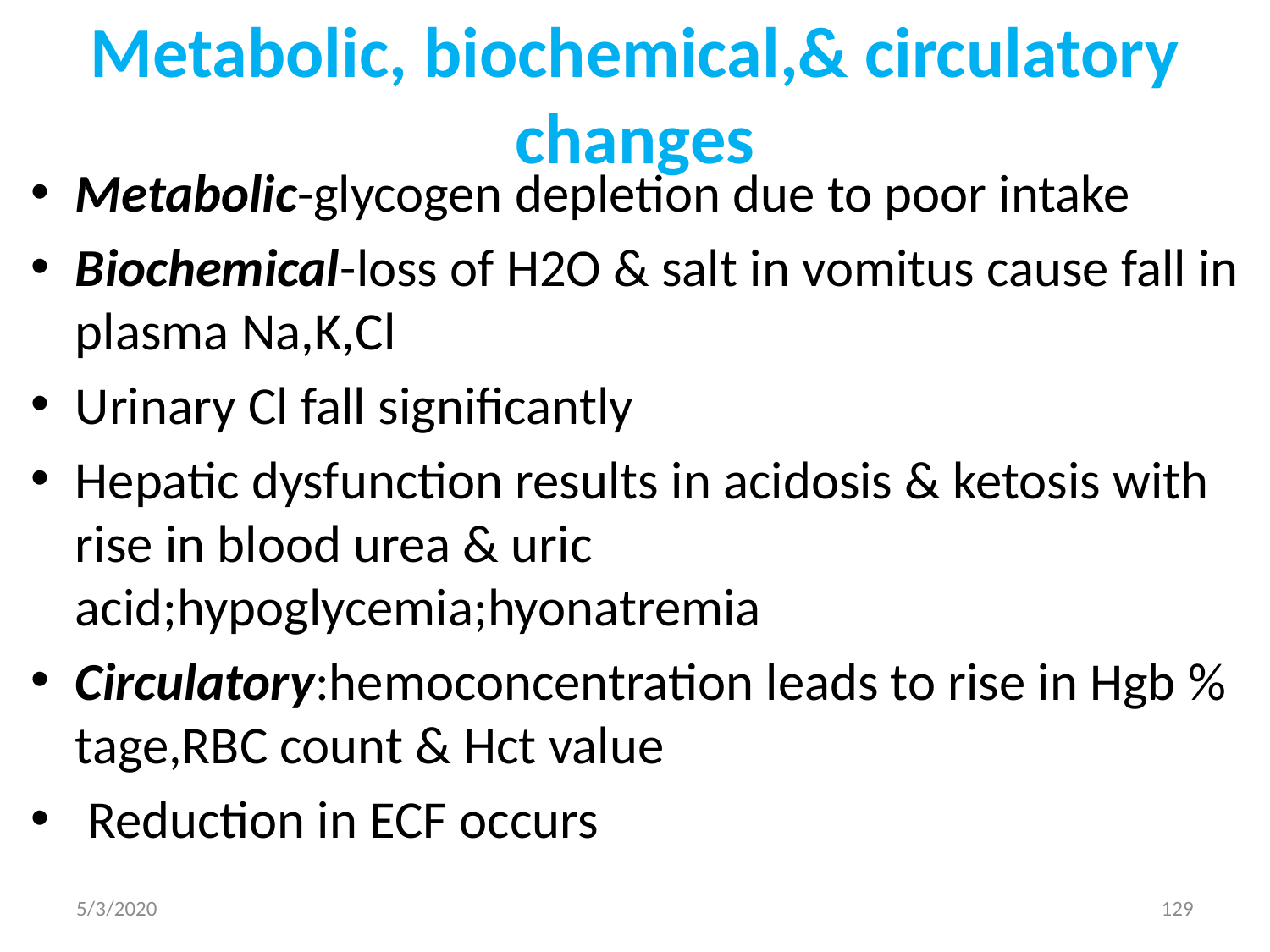

# Metabolic, biochemical,& circulatory changes
Metabolic-glycogen depletion due to poor intake
Biochemical-loss of H2O & salt in vomitus cause fall in plasma Na,K,Cl
Urinary Cl fall significantly
Hepatic dysfunction results in acidosis & ketosis with rise in blood urea & uric acid;hypoglycemia;hyonatremia
Circulatory:hemoconcentration leads to rise in Hgb % tage,RBC count & Hct value
 Reduction in ECF occurs

5/3/2020
129